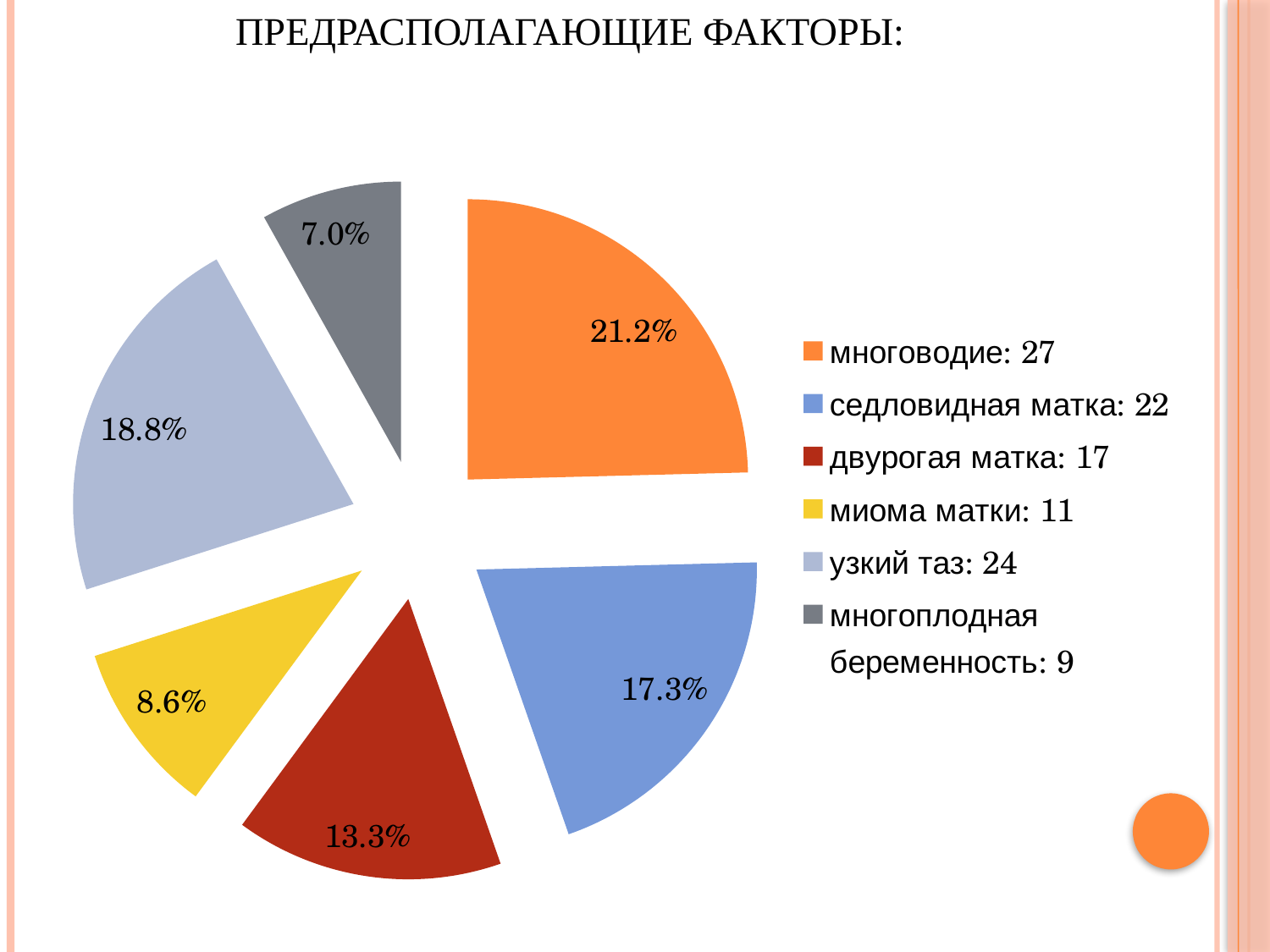

# Предрасполагающие факторы:

### Chart

| Category | Продажи |
|---|---|
| многоводие: 27 | 0.21200000000000002 |
| седловидная матка: 22 | 0.17300000000000001 |
| двурогая матка: 17 | 0.133 |
| миома матки: 11 | 0.08600000000000002 |
| узкий таз: 24 | 0.18800000000000003 |
| многоплодная беременность: 9 | 0.07000000000000002 |